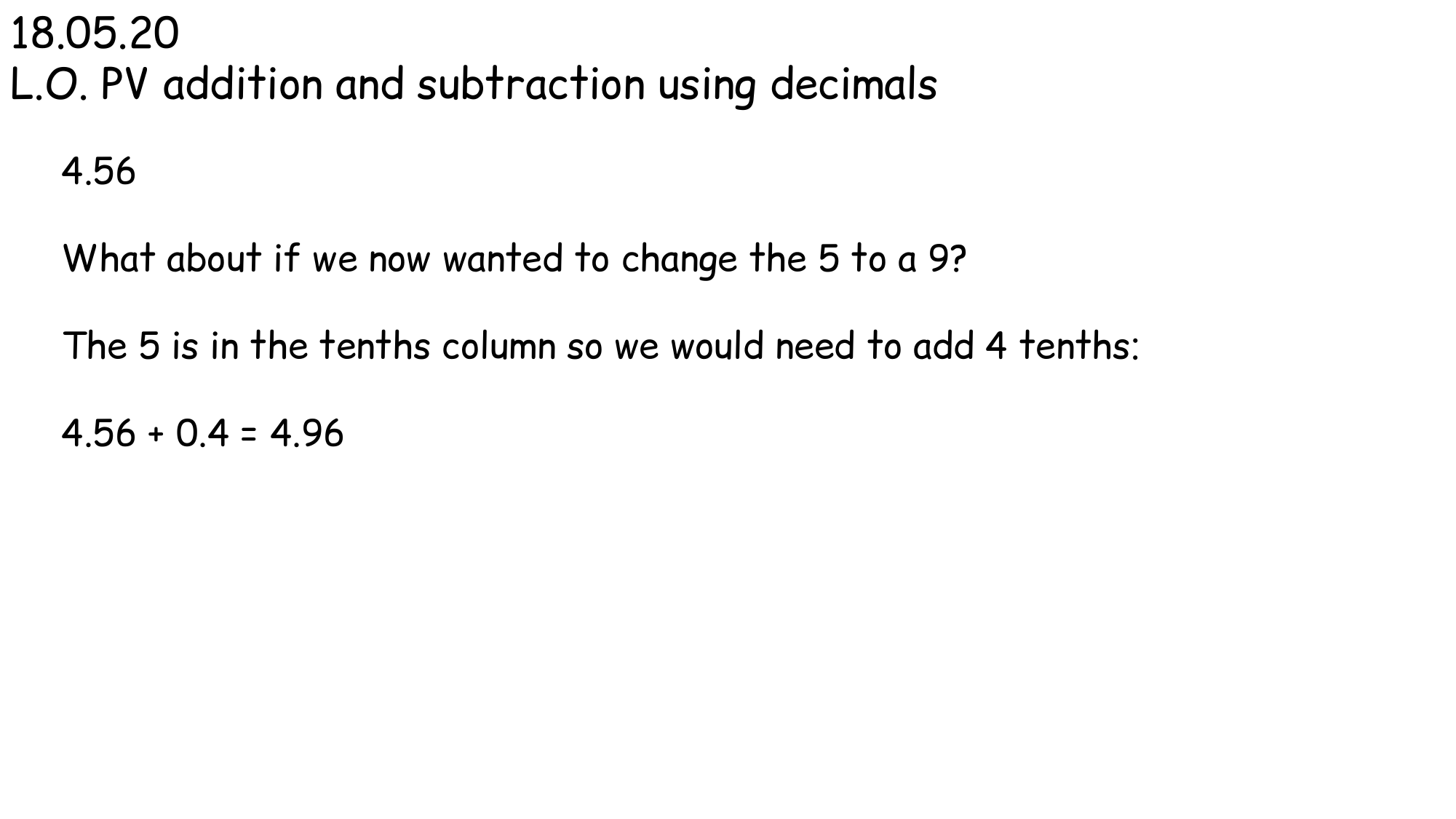

18.05.20
L.O. PV addition and subtraction using decimals
4.56

What about if we now wanted to change the 5 to a 9?

The 5 is in the tenths column so we would need to add 4 tenths:

4.56 + 0.4 = 4.96